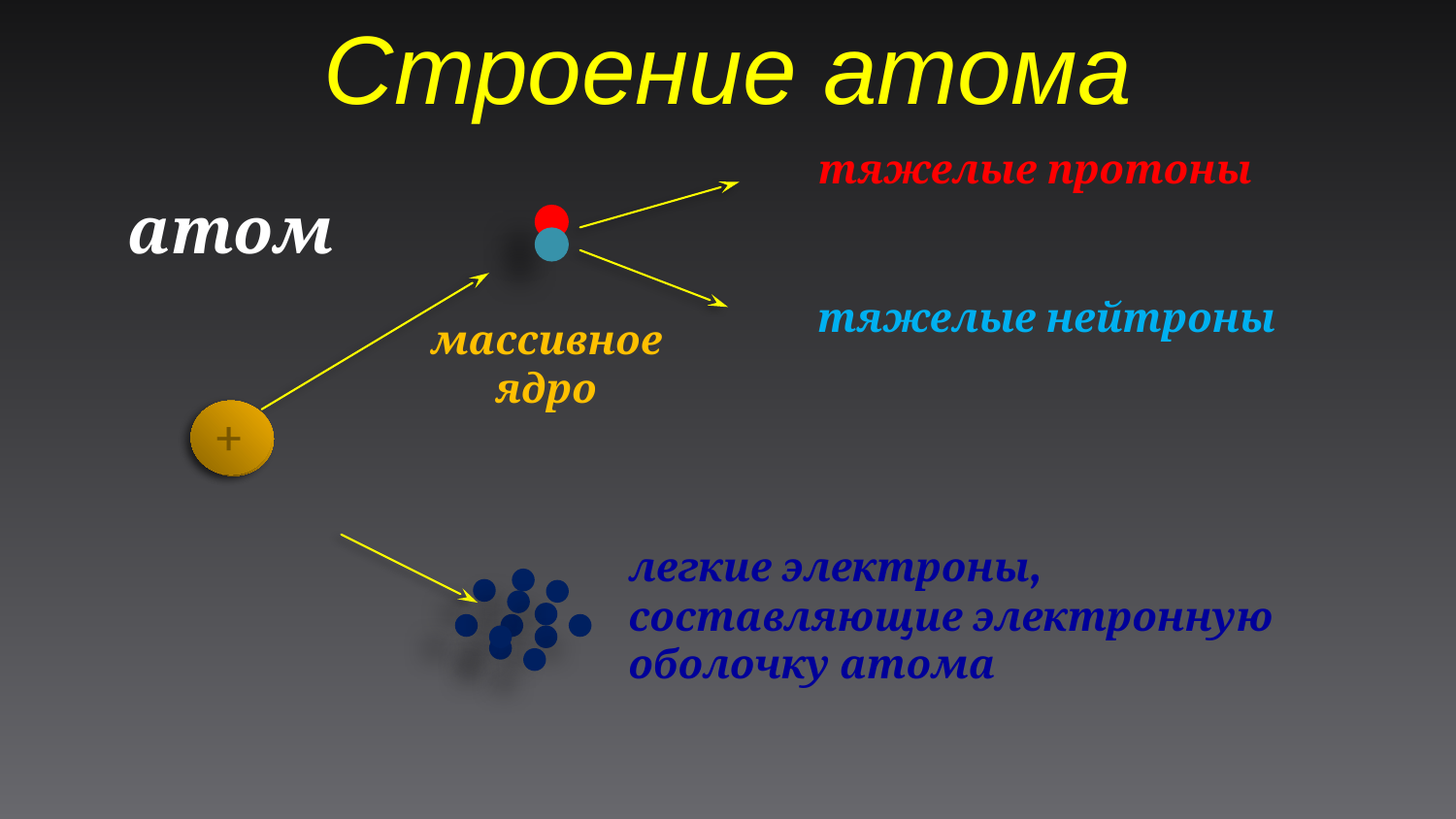

Строение атома
тяжелые протоны
атом

тяжелые нейтроны
массивное ядро
+

+

легкие электроны, составляющие электронную оболочку атома